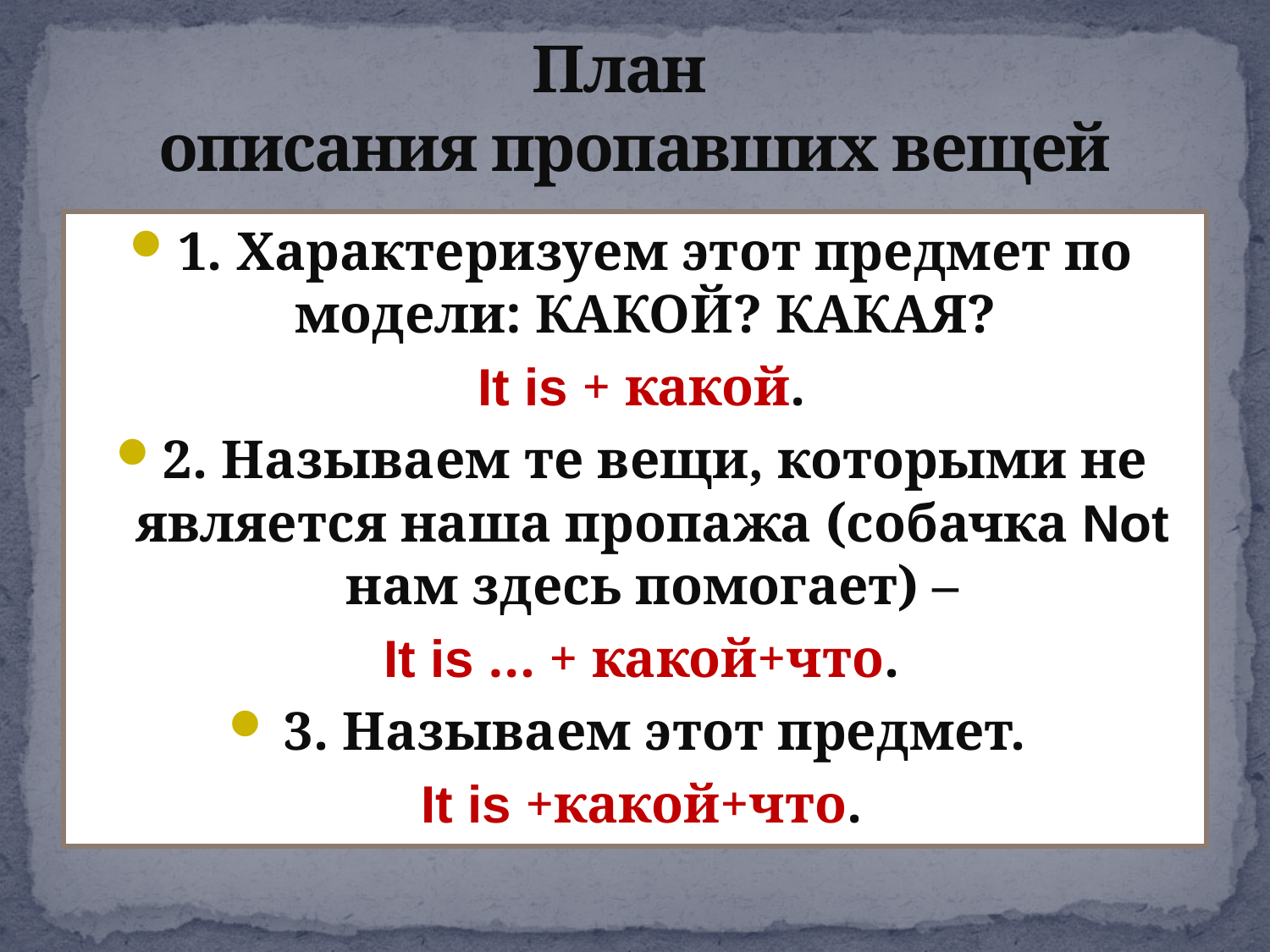

# План описания пропавших вещей
1. Характеризуем этот предмет по модели: КАКОЙ? КАКАЯ?
 It is + какой.
2. Называем те вещи, которыми не является наша пропажа (собачка Not нам здесь помогает) –
 It is … + какой+что.
3. Называем этот предмет.
 It is +какой+что.